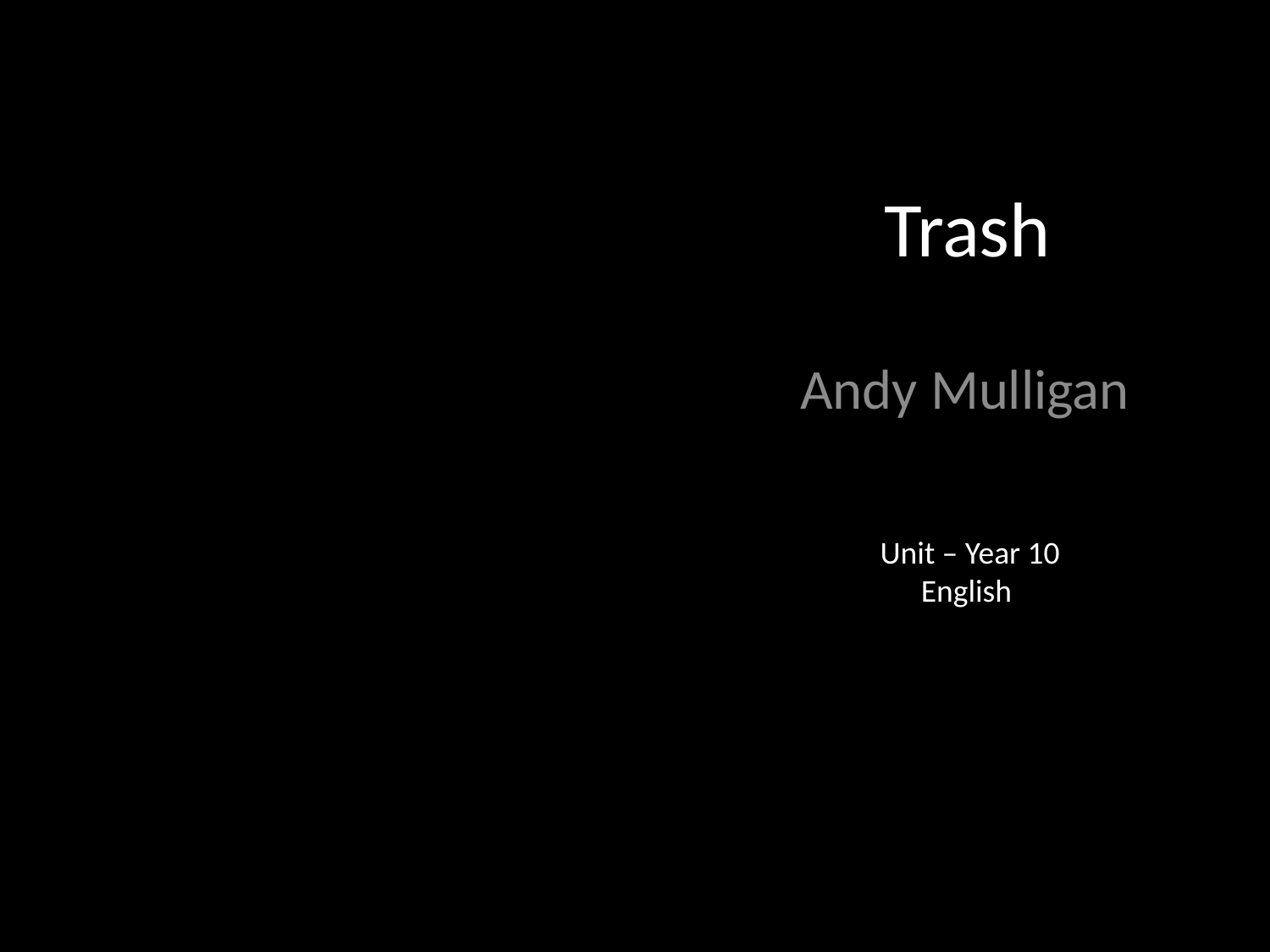

# Trash
Andy Mulligan
Unit – Year 10 English